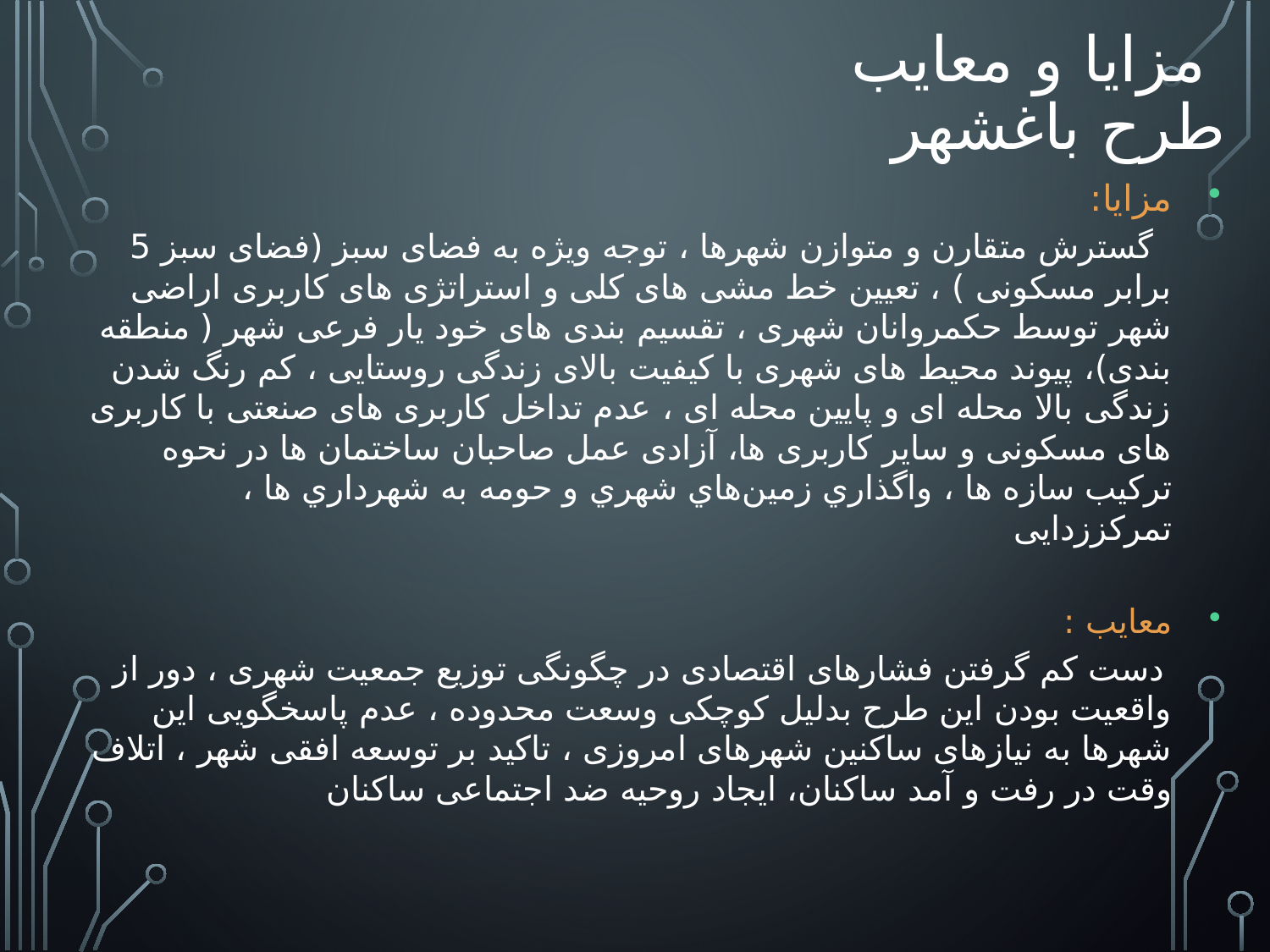

# مزایا و معایب طرح باغشهر
مزایا:
      گسترش متقارن و متوازن شهرها ، توجه ویژه به فضای سبز (فضای سبز 5 برابر مسکونی ) ، تعیین خط مشی های کلی و استراتژی های کاربری اراضی شهر توسط حکمروانان شهری ، تقسیم بندی های خود یار فرعی شهر ( منطقه بندی)، پیوند محیط های شهری با کیفیت بالای زندگی روستایی ، کم رنگ شدن زندگی بالا محله ای و پایین محله ای ، عدم تداخل کاربری های صنعتی با کاربری های مسکونی و سایر کاربری ها، آزادی عمل صاحبان ساختمان ها در نحوه ترکیب سازه ها ، واگذاري زمين‌هاي شهري و حومه به شهرداري ها ، تمرکززدایی

معایب :
     دست کم گرفتن فشارهای اقتصادی در چگونگی توزیع جمعیت شهری ، دور از واقعیت بودن این طرح بدلیل کوچکی وسعت محدوده ، عدم پاسخگویی این شهرها به نیازهای ساکنین شهرهای امروزی ، تاکید بر توسعه افقی شهر ، اتلاف وقت در رفت و آمد ساکنان، ایجاد روحیه ضد اجتماعی ساکنان